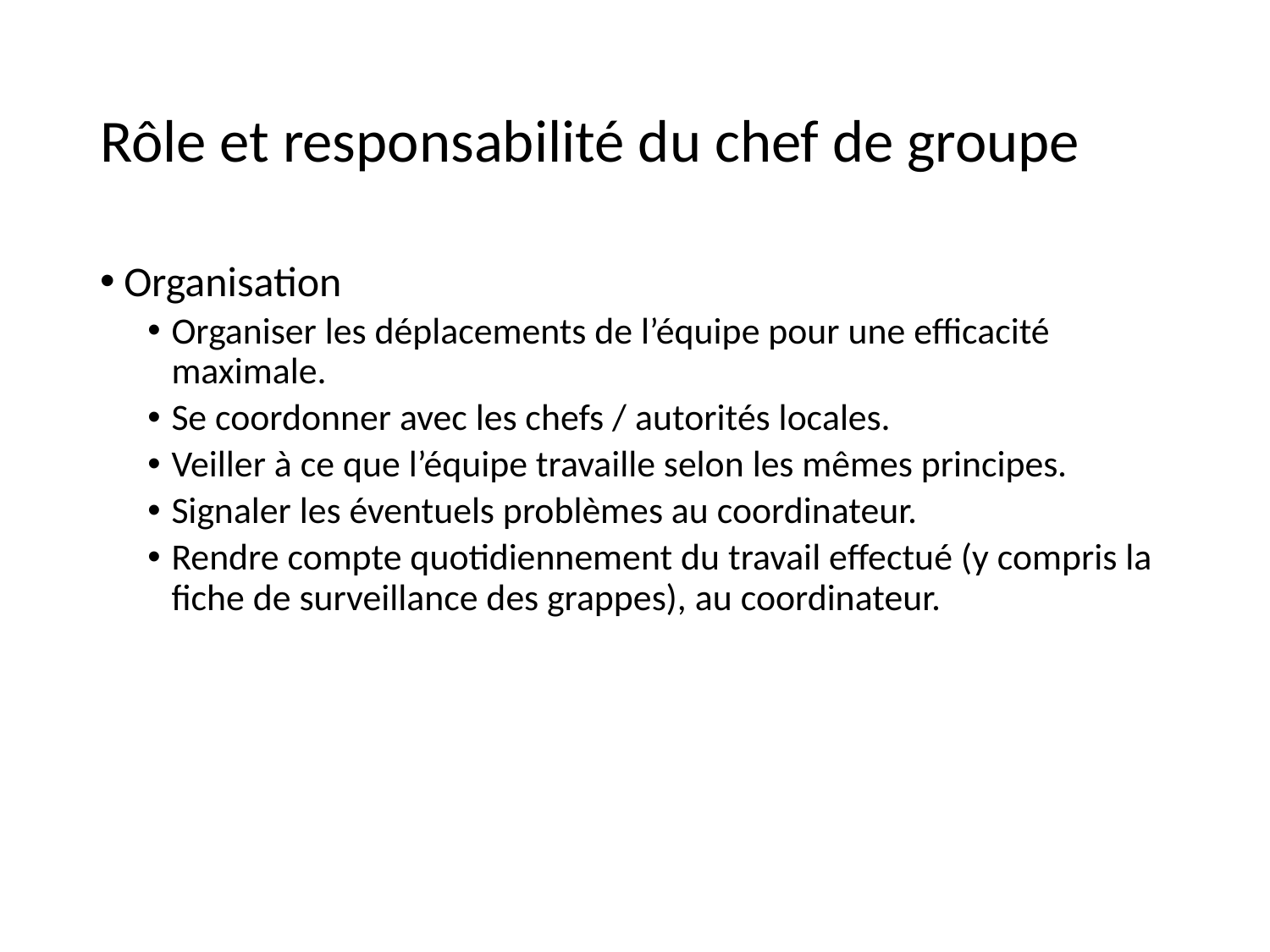

# Rôle et responsabilité du chef de groupe
Organisation
Organiser les déplacements de l’équipe pour une efficacité maximale.
Se coordonner avec les chefs / autorités locales.
Veiller à ce que l’équipe travaille selon les mêmes principes.
Signaler les éventuels problèmes au coordinateur.
Rendre compte quotidiennement du travail effectué (y compris la fiche de surveillance des grappes), au coordinateur.